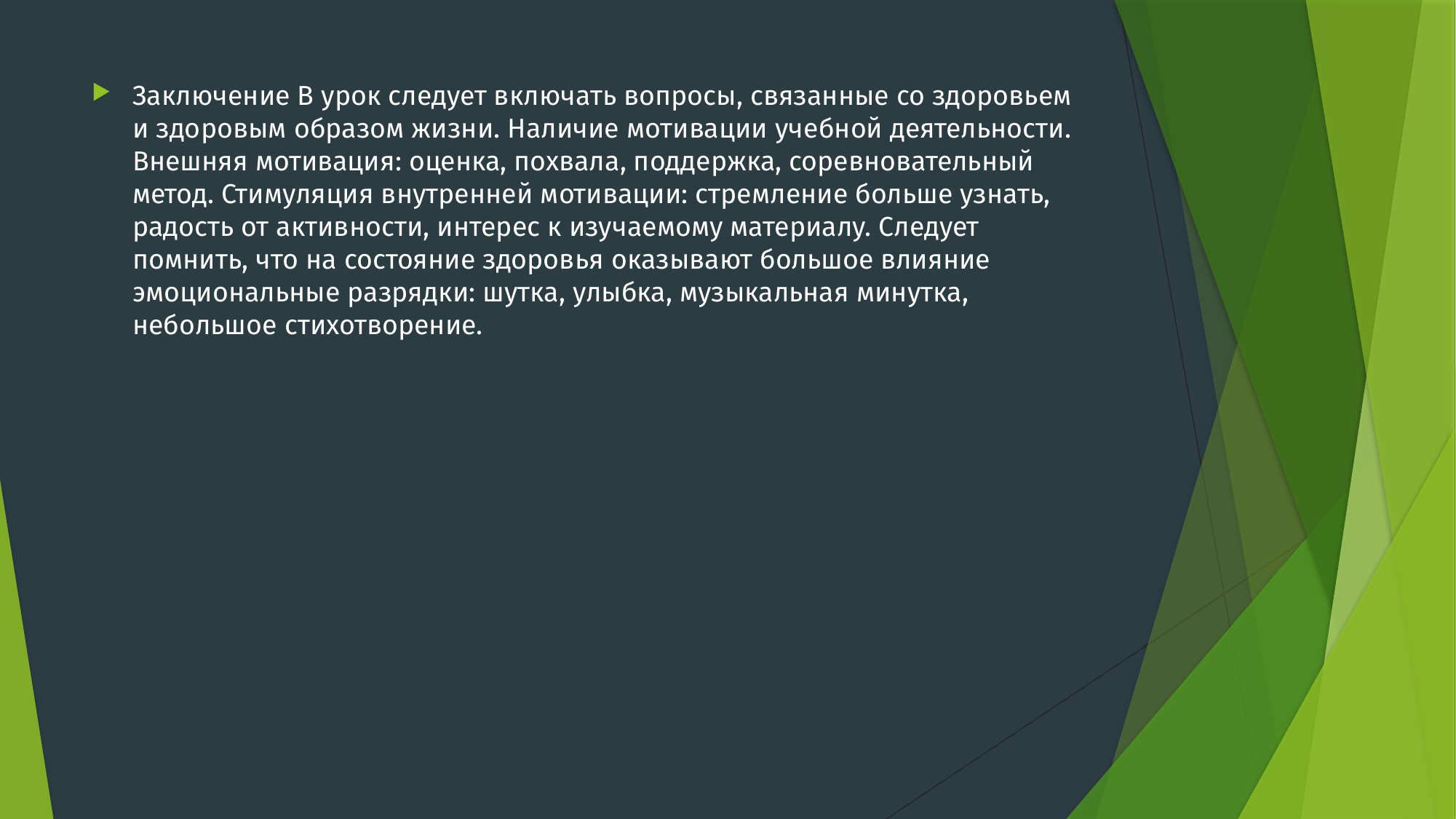

#
Заключение В урок следует включать вопросы, связанные со здоровьем и здоровым образом жизни. Наличие мотивации учебной деятельности. Внешняя мотивация: оценка, похвала, поддержка, соревновательный метод. Стимуляция внутренней мотивации: стремление больше узнать, радость от активности, интерес к изучаемому материалу. Следует помнить, что на состояние здоровья оказывают большое влияние эмоциональные разрядки: шутка, улыбка, музыкальная минутка, небольшое стихотворение.